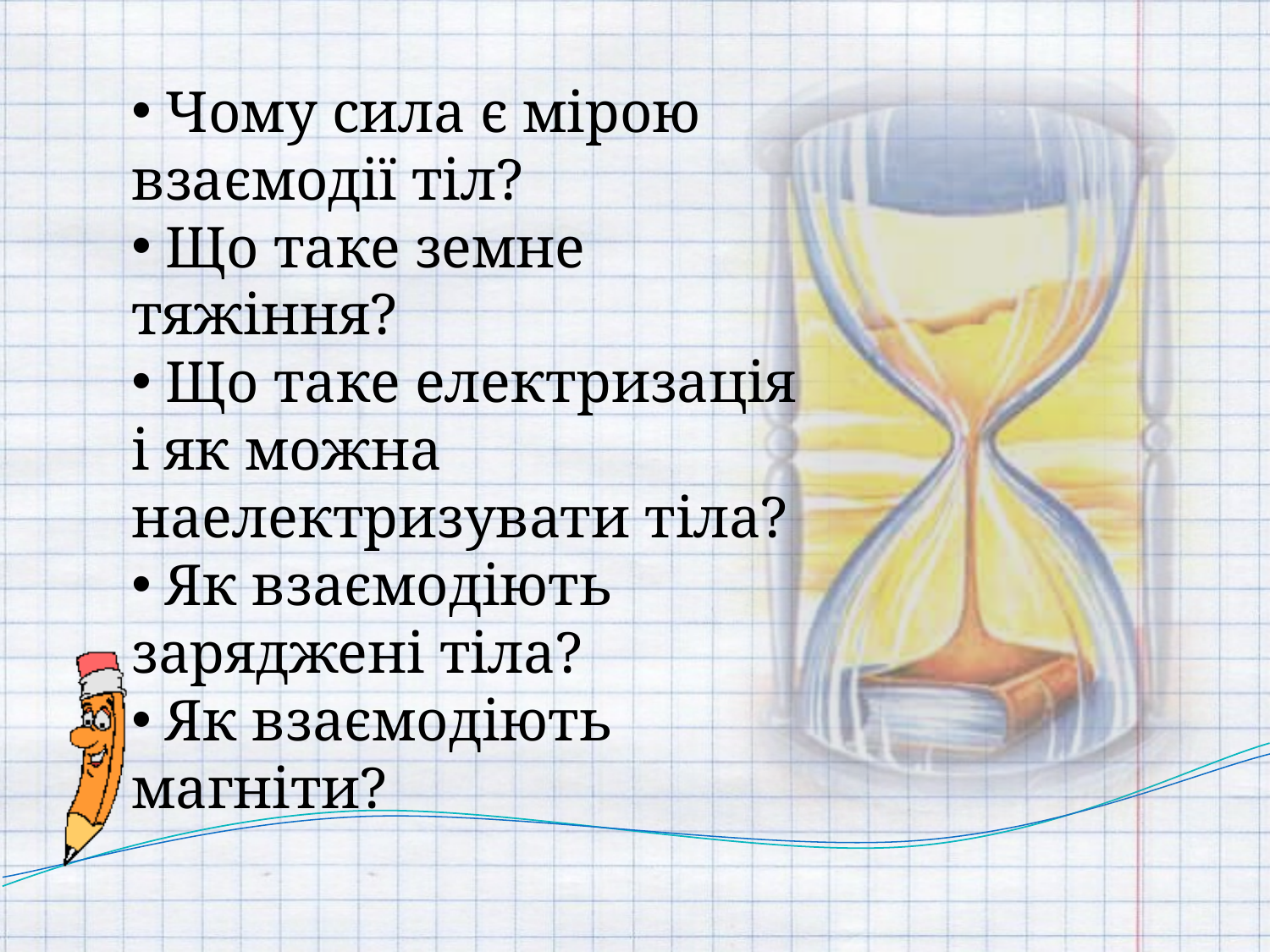

Чому сила є мірою взаємодії тіл?
 Що таке земне тяжіння?
 Що таке електризація і як можна наелектризувати тіла?
 Як взаємодіють заряджені тіла?
 Як взаємодіють магніти?